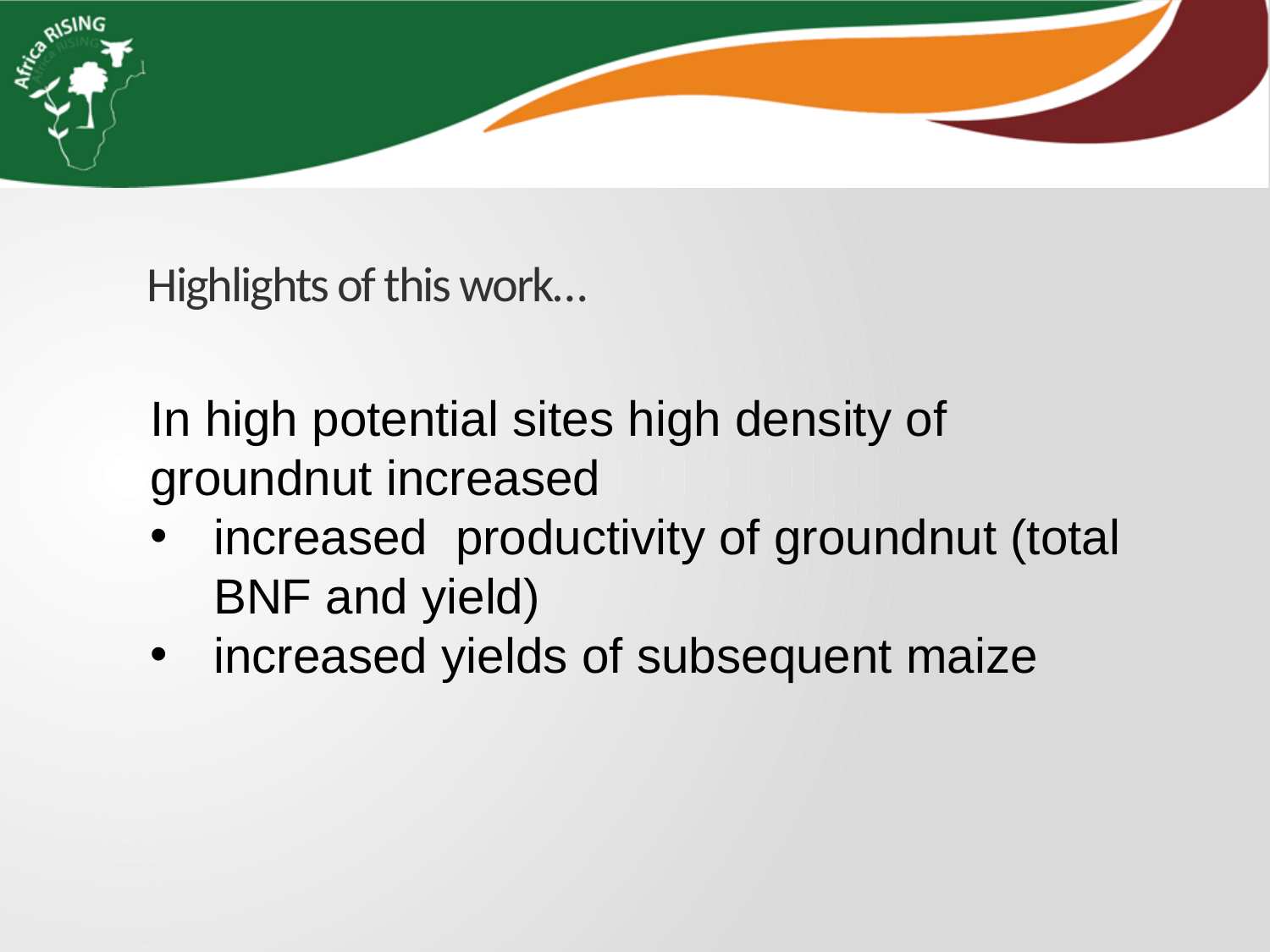

# Highlights of this work…
In high potential sites high density of groundnut increased
increased  productivity of groundnut (total BNF and yield)
increased yields of subsequent maize